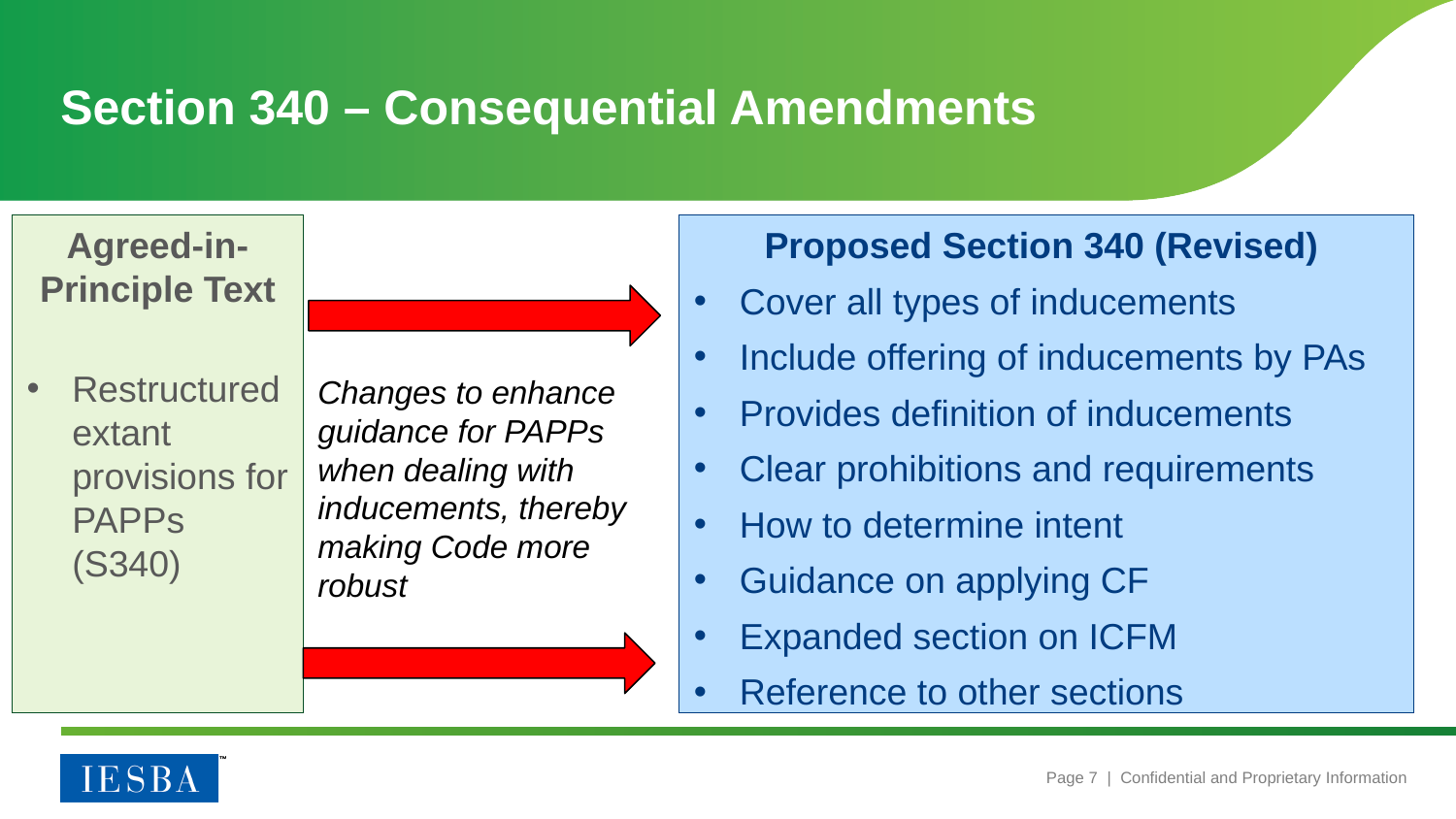

# Section 340 – Consequential Amendments
Agreed-in-Principle Text

Restructured extant provisions for PAPPs (S340)
Proposed Section 340 (Revised)
Cover all types of inducements
Include offering of inducements by PAs
Provides definition of inducements
Clear prohibitions and requirements
How to determine intent
Guidance on applying CF
Expanded section on ICFM
Reference to other sections

Changes to enhance guidance for PAPPs when dealing with inducements, thereby making Code more robust